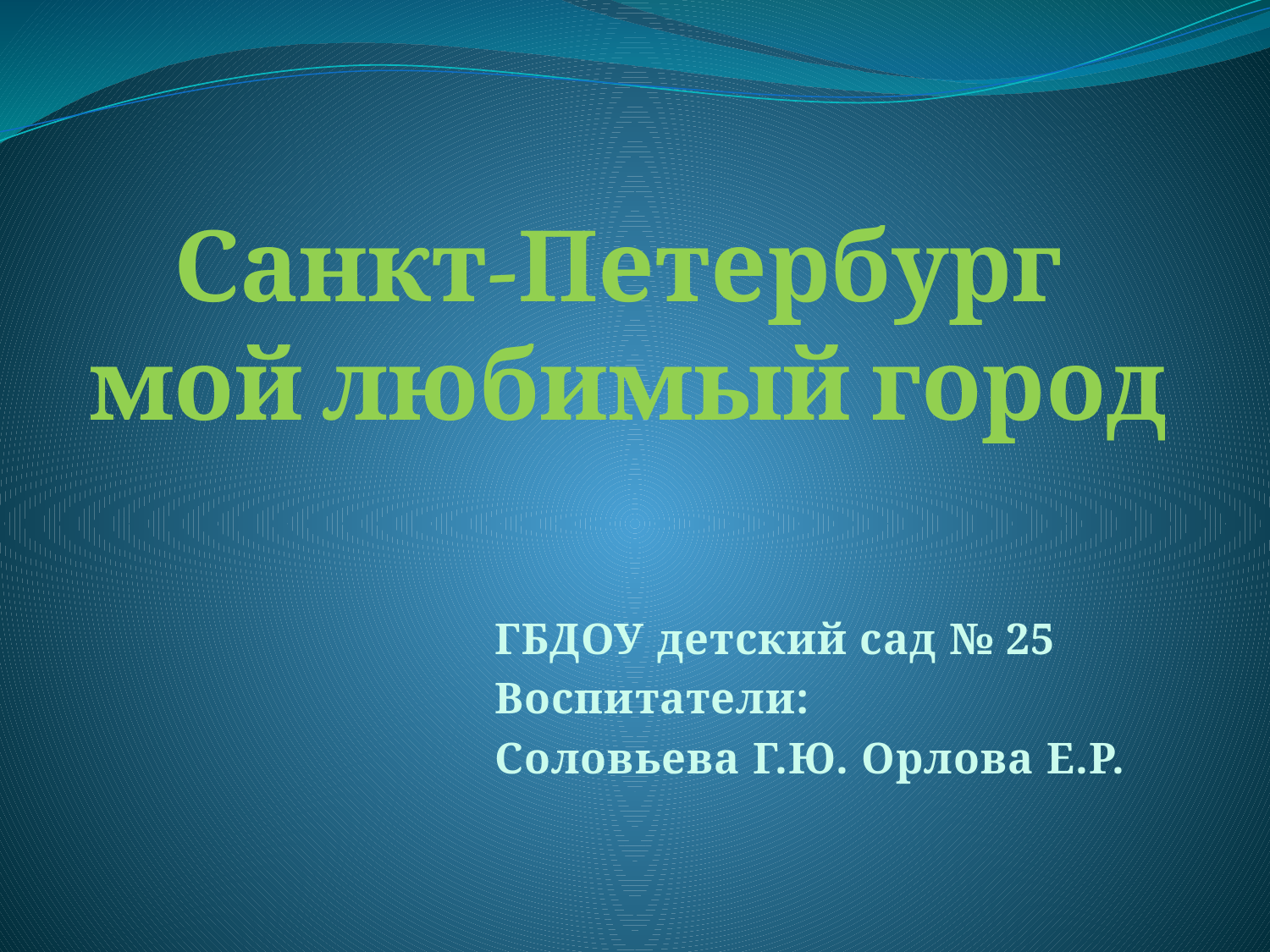

# Санкт-Петербург мой любимый город

ГБДОУ детский сад № 25
Воспитатели:
Соловьева Г.Ю. Орлова Е.Р.